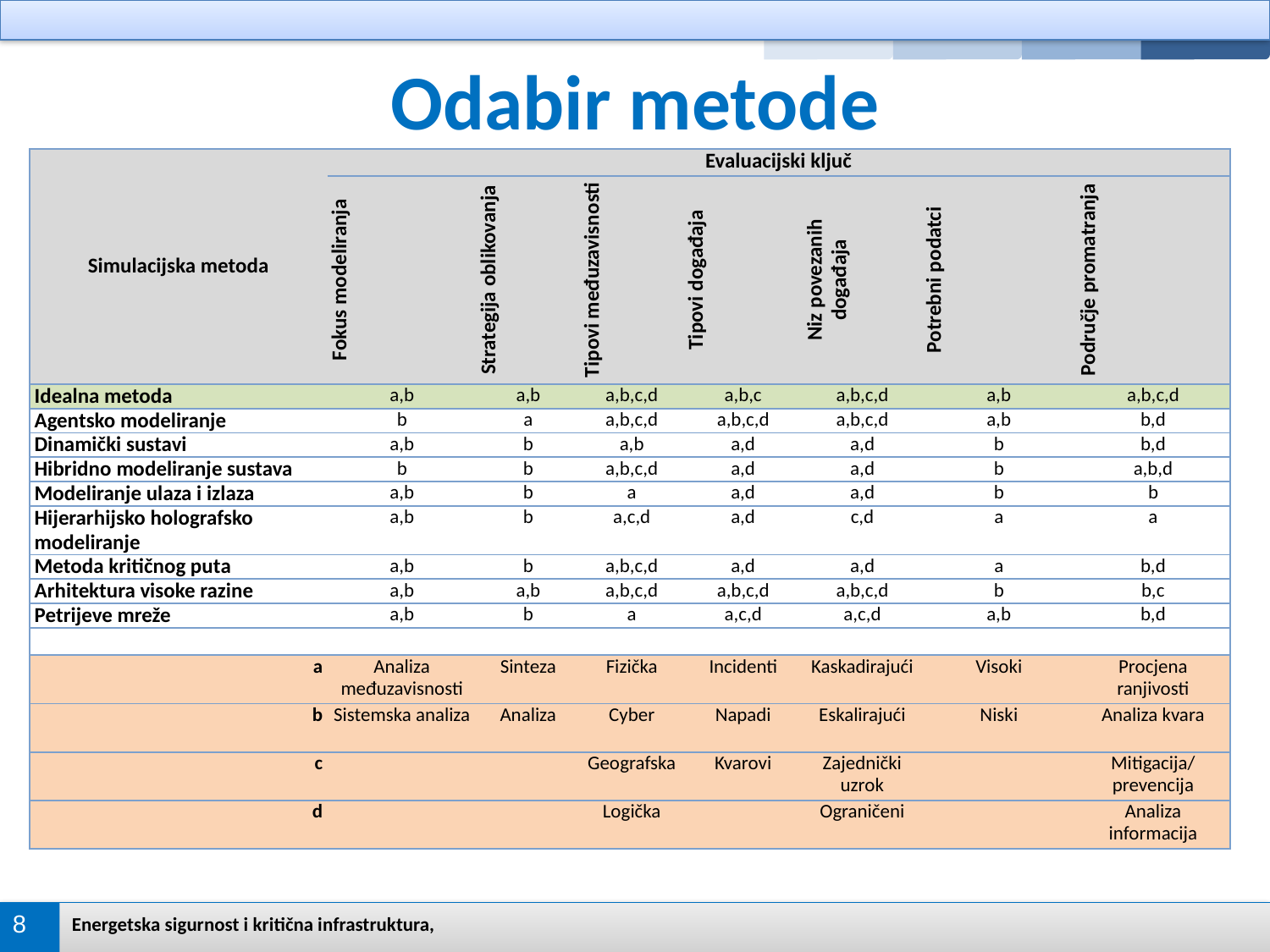

# Odabir metode
| Simulacijska metoda | Evaluacijski ključ |  |  |  |  |  |  |
| --- | --- | --- | --- | --- | --- | --- | --- |
|  | Fokus modeliranja | Strategija oblikovanja | Tipovi međuzavisnosti | Tipovi događaja | Niz povezanih događaja | Potrebni podatci | Područje promatranja |
| Idealna metoda | a,b | a,b | a,b,c,d | a,b,c | a,b,c,d | a,b | a,b,c,d |
| Agentsko modeliranje | b | a | a,b,c,d | a,b,c,d | a,b,c,d | a,b | b,d |
| Dinamički sustavi | a,b | b | a,b | a,d | a,d | b | b,d |
| Hibridno modeliranje sustava | b | b | a,b,c,d | a,d | a,d | b | a,b,d |
| Modeliranje ulaza i izlaza | a,b | b | a | a,d | a,d | b | b |
| Hijerarhijsko holografsko modeliranje | a,b | b | a,c,d | a,d | c,d | a | a |
| Metoda kritičnog puta | a,b | b | a,b,c,d | a,d | a,d | a | b,d |
| Arhitektura visoke razine | a,b | a,b | a,b,c,d | a,b,c,d | a,b,c,d | b | b,c |
| Petrijeve mreže | a,b | b | a | a,c,d | a,c,d | a,b | b,d |
|  |  |  |  |  |  |  |  |
| a | Analiza međuzavisnosti | Sinteza | Fizička | Incidenti | Kaskadirajući | Visoki | Procjena ranjivosti |
| b | Sistemska analiza | Analiza | Cyber | Napadi | Eskalirajući | Niski | Analiza kvara |
| c |  |  | Geografska | Kvarovi | Zajednički uzrok |  | Mitigacija/ prevencija |
| d |  |  | Logička |  | Ograničeni |  | Analiza informacija |